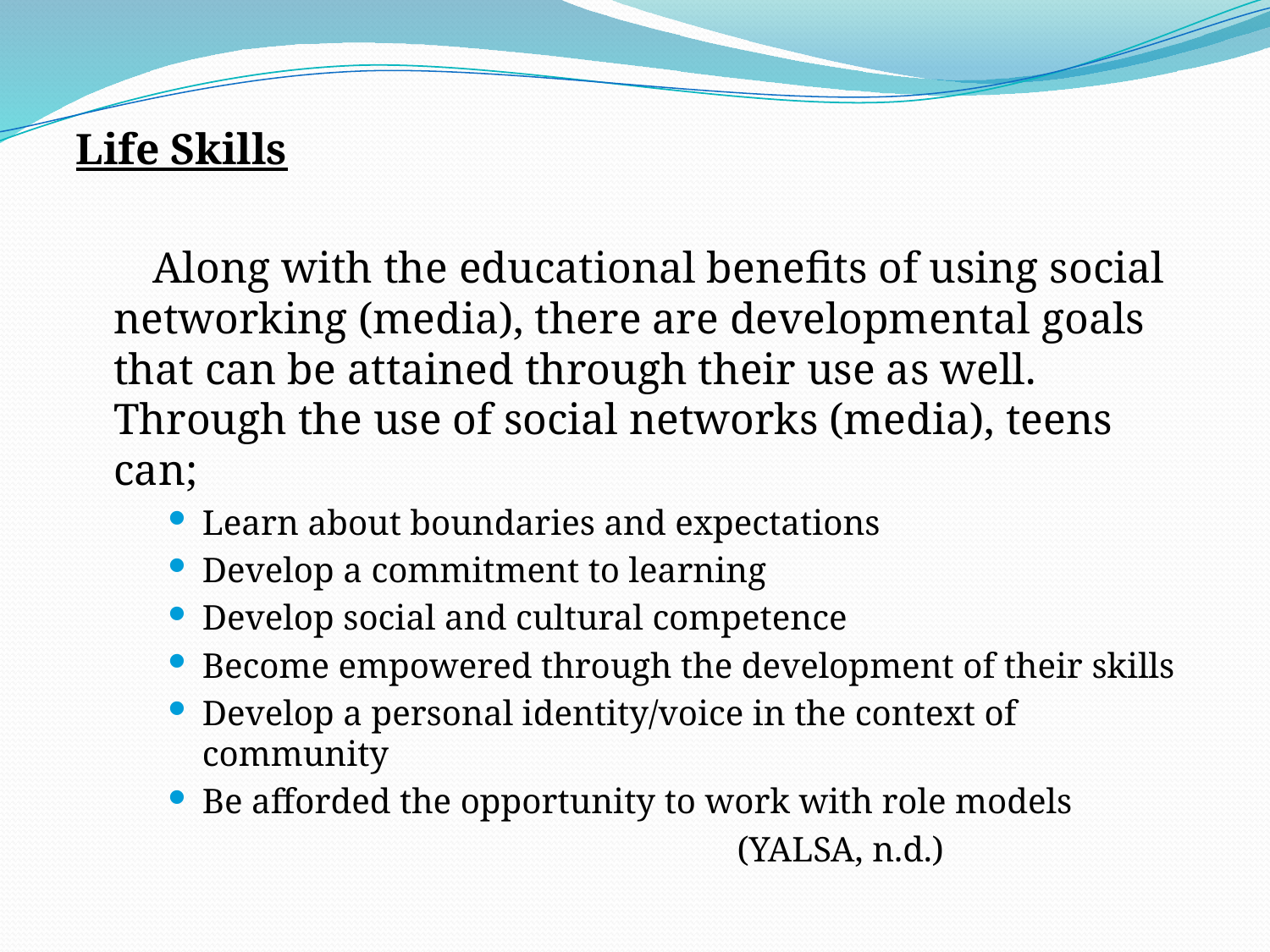

Life Skills

       Along with the educational benefits of using social networking (media), there are developmental goals that can be attained through their use as well.  Through the use of social networks (media), teens can;
Learn about boundaries and expectations
Develop a commitment to learning
Develop social and cultural competence
Become empowered through the development of their skills
Develop a personal identity/voice in the context of community
Be afforded the opportunity to work with role models
                                                                (YALSA, n.d.)